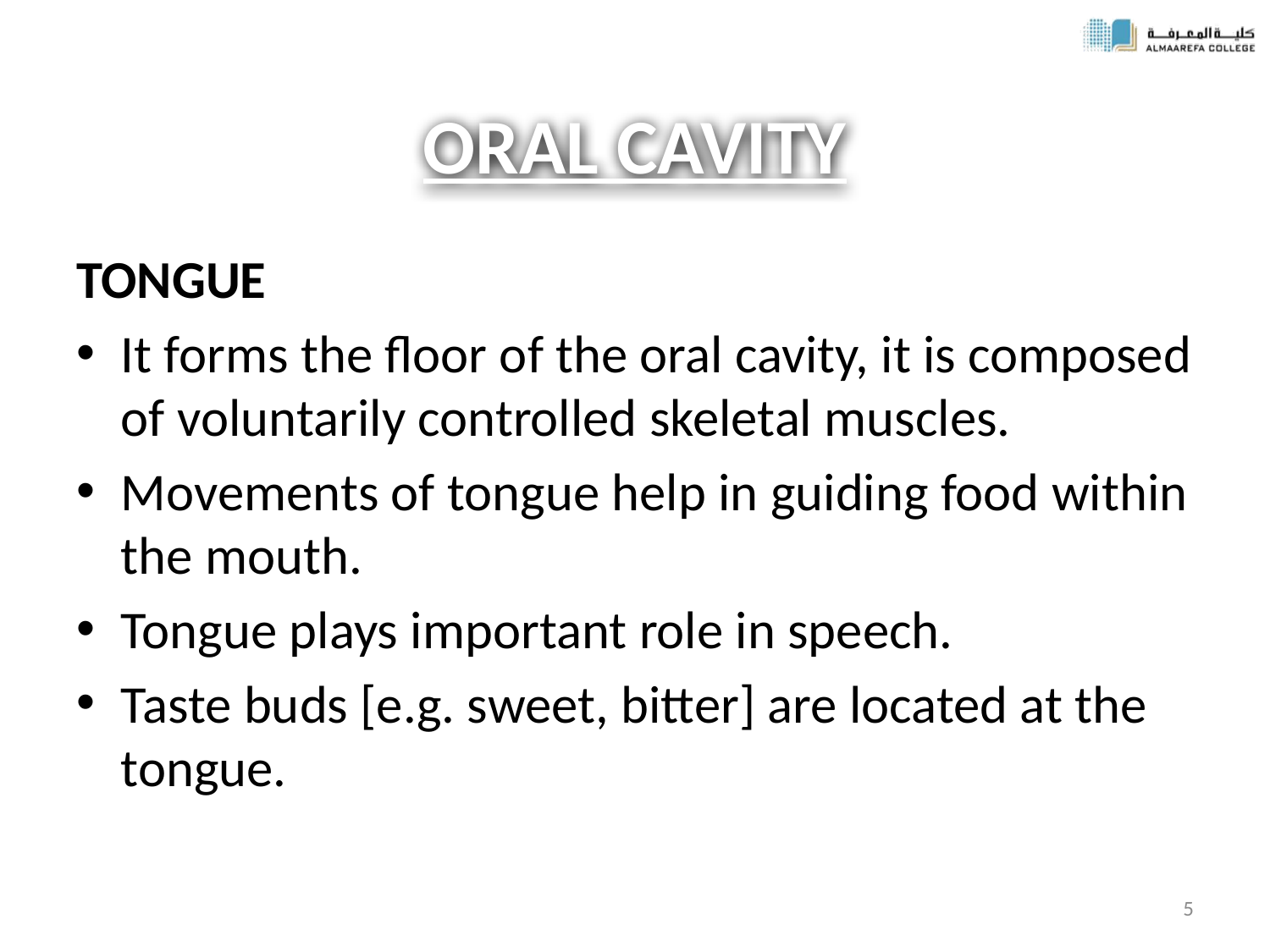

# ORAL CAVITY
TONGUE
It forms the floor of the oral cavity, it is composed of voluntarily controlled skeletal muscles.
Movements of tongue help in guiding food within the mouth.
Tongue plays important role in speech.
Taste buds [e.g. sweet, bitter] are located at the tongue.

5